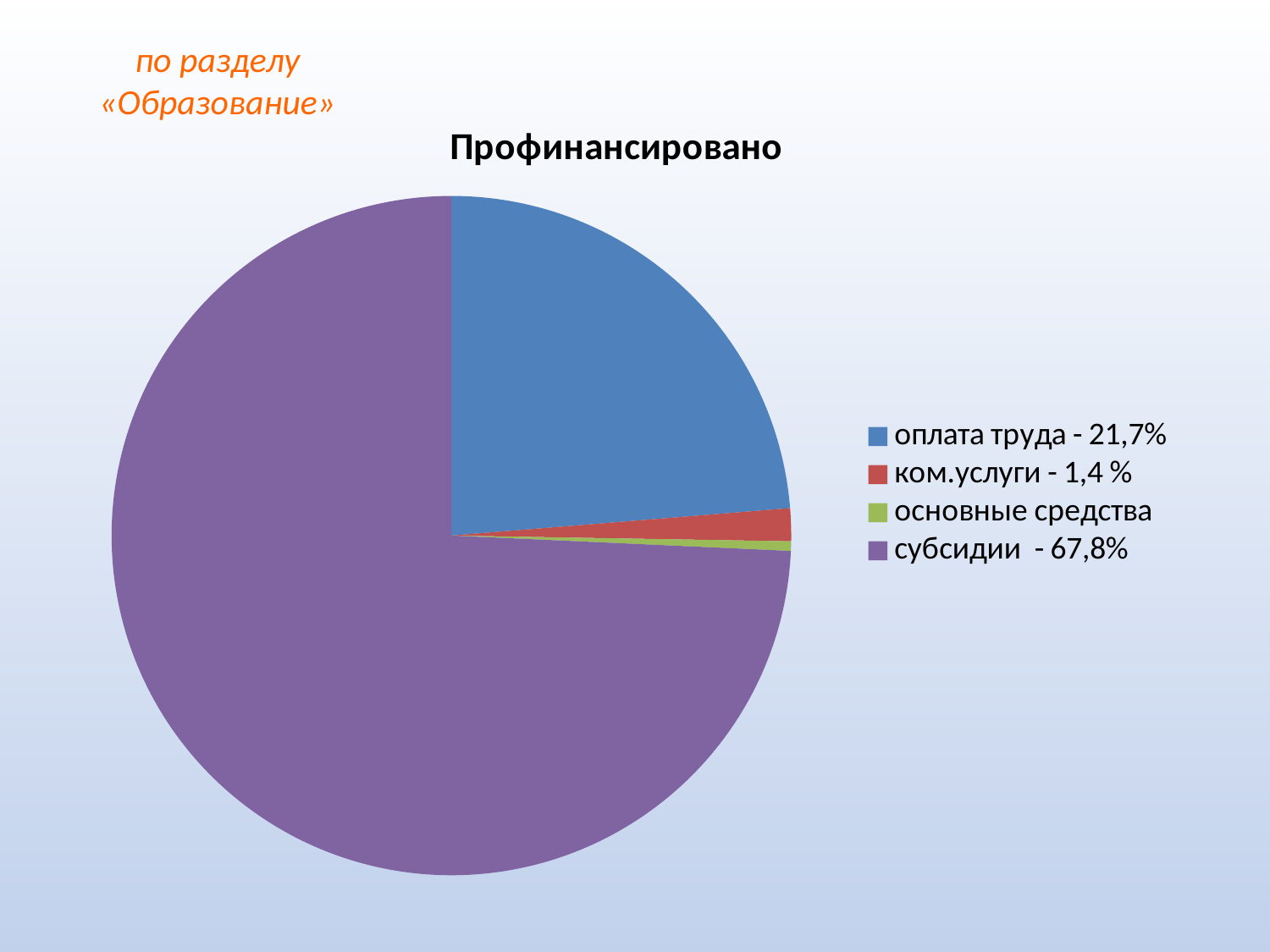

по разделу «Образование»

### Chart:

| Category | Профинансировано |
|---|---|
| оплата труда - 21,7% | 46887.4 |
| ком.услуги - 1,4 % | 3074.3 |
| основные средства  | 895.1 |
| субсидии  - 67,8% | 146855.2 |